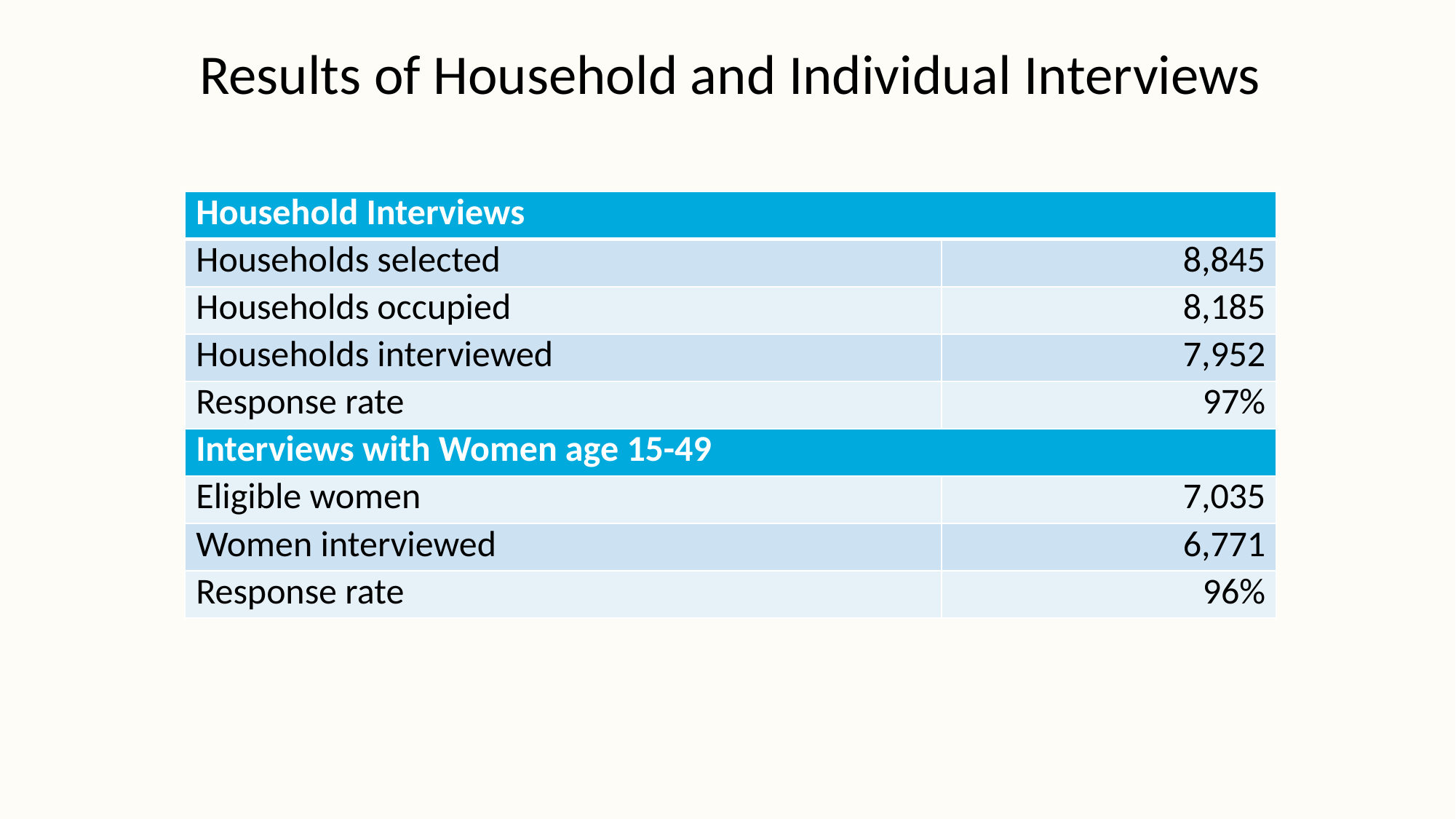

# Results of Household and Individual Interviews
| Household Interviews |  |
| --- | --- |
| Households selected | 8,845 |
| Households occupied | 8,185 |
| Households interviewed | 7,952 |
| Response rate | 97% |
| Interviews with Women age 15-49 |  |
| Eligible women | 7,035 |
| Women interviewed | 6,771 |
| Response rate | 96% |